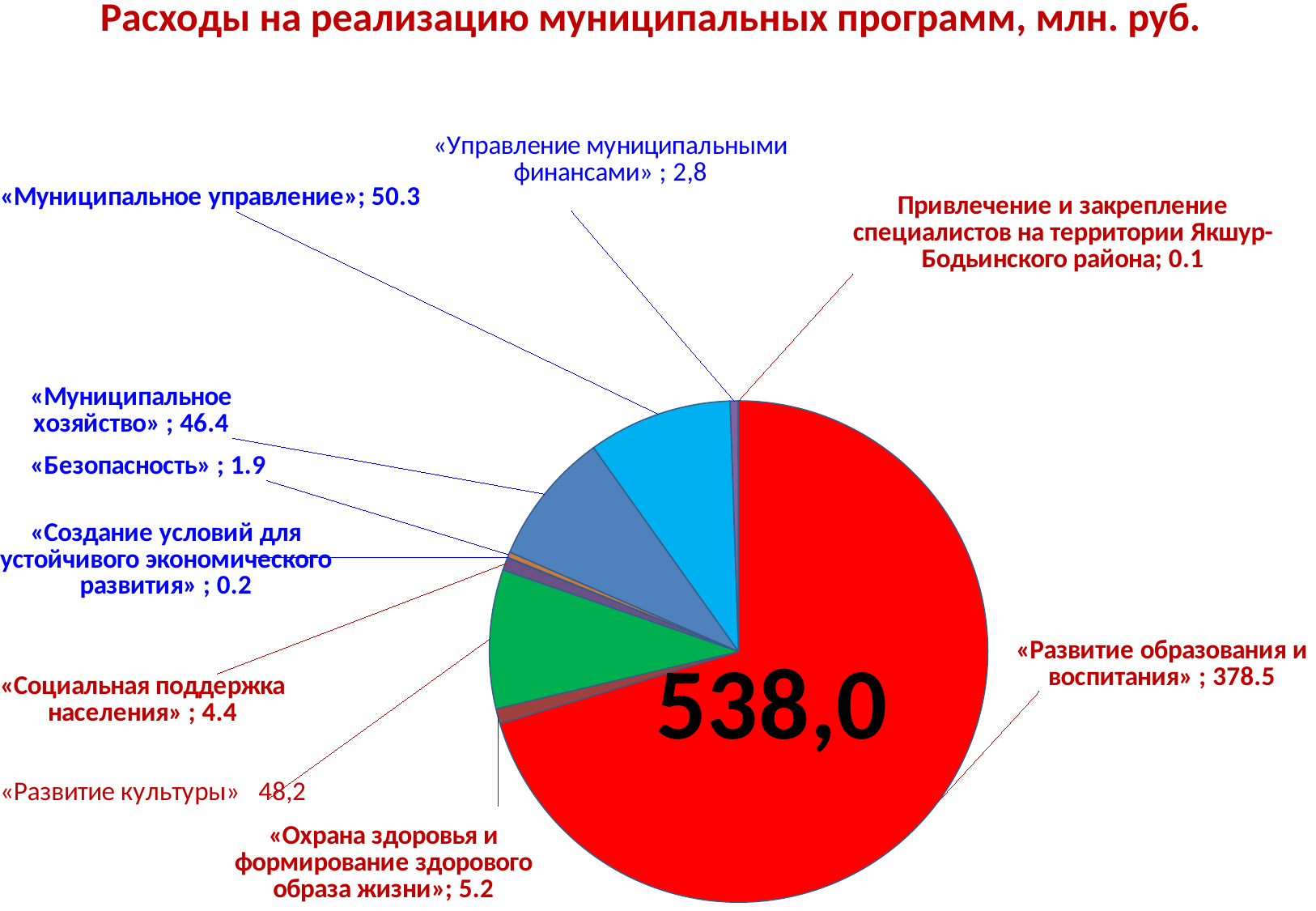

# Расходы на реализацию муниципальных программ, млн. руб.

### Chart

| Category | Столбец1 |
|---|---|
| «Развитие образования и воспитания»  | 378.5 |
| «Охрана здоровья и формирование здорового образа жизни» | 5.2 |
| «Развитие культуры»   | 48.2 |
| «Социальная поддержка населения»  | 4.4 |
| «Создание условий для устойчивого экономического развития»  | 0.2 |
| «Безопасность»  | 1.9 |
| «Муниципальное хозяйство»  | 46.4 |
| «Энергосбережение и повышение энергетической эффективности»  | 0.0 |
| «Муниципальное управление» | 50.3 |
| «Управление муниципальными финансами»  | 2.8 |
| «Укрепление общественного здоровья» | 0.0 |
| Формирование современной городской среды на территории муниципального образования | 0.0 |
| Гражданско-патриотическое воспитание | 0.0 |
| Привлечение и закрепление специалистов на территории Якшур-Бодьинского района | 0.1 |